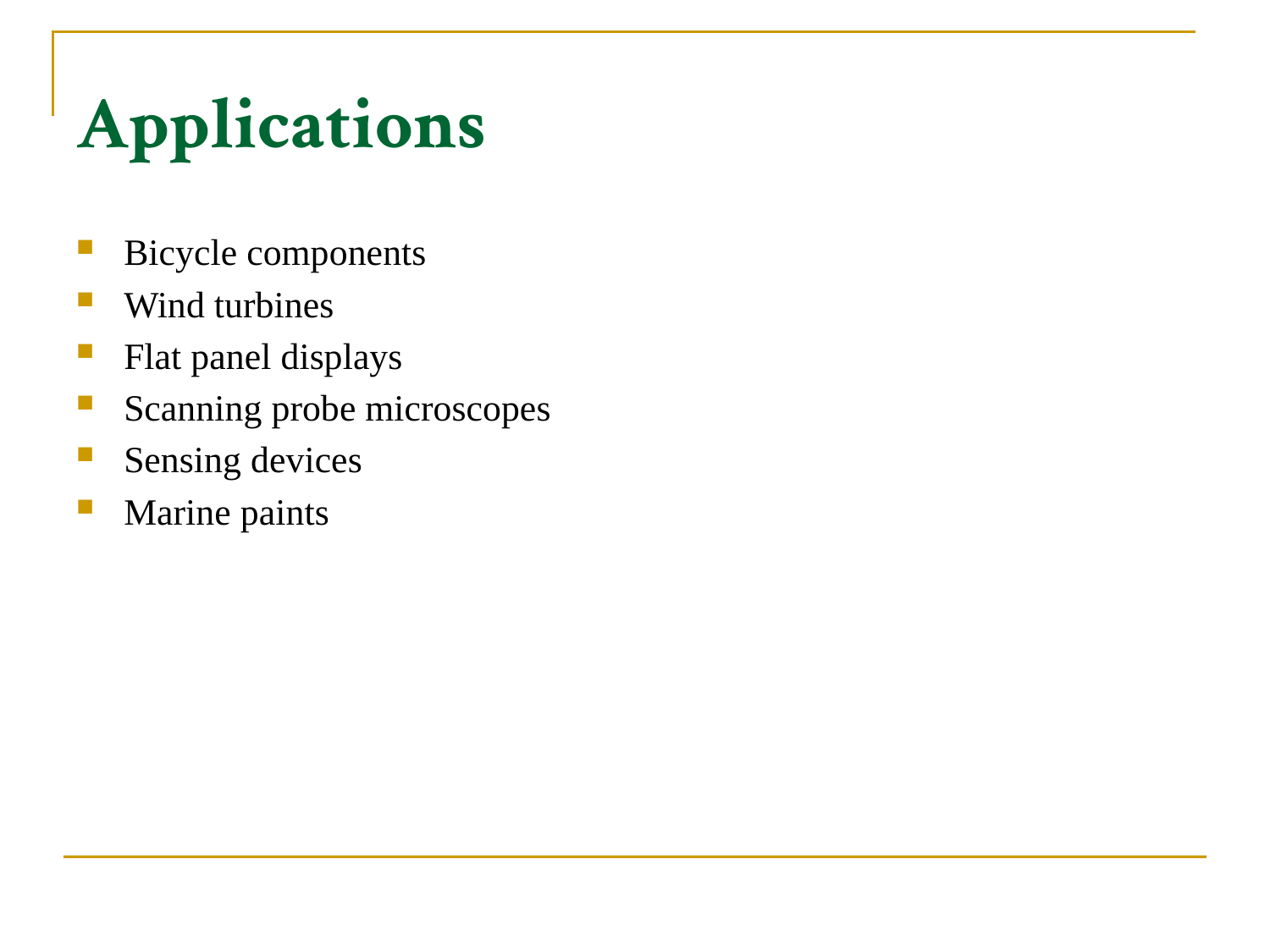

Applications
Bicycle components
Wind turbines
Flat panel displays
Scanning probe microscopes
Sensing devices
Marine paints